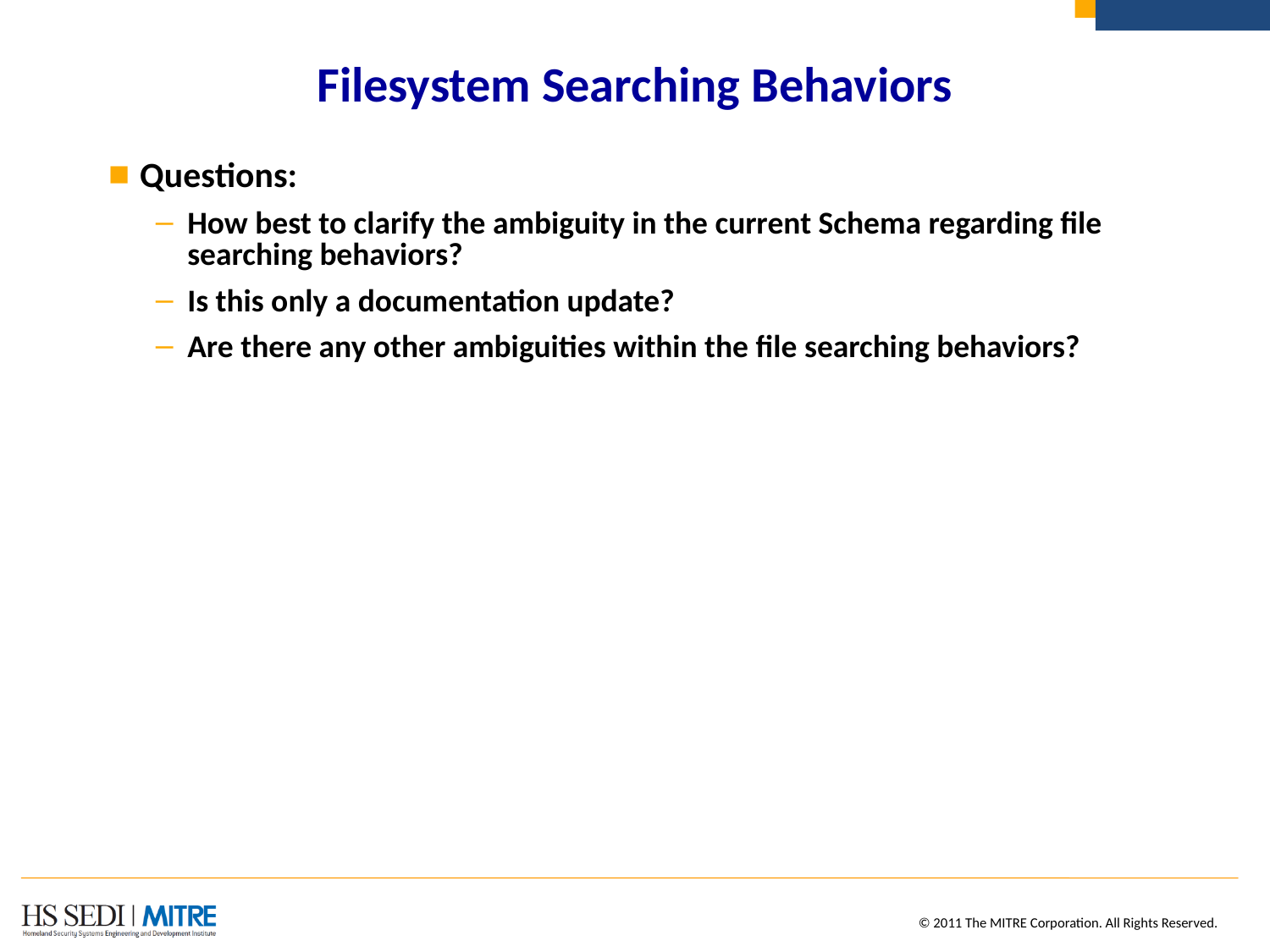

# Filesystem Searching Behaviors
Questions:
How best to clarify the ambiguity in the current Schema regarding file searching behaviors?
Is this only a documentation update?
Are there any other ambiguities within the file searching behaviors?